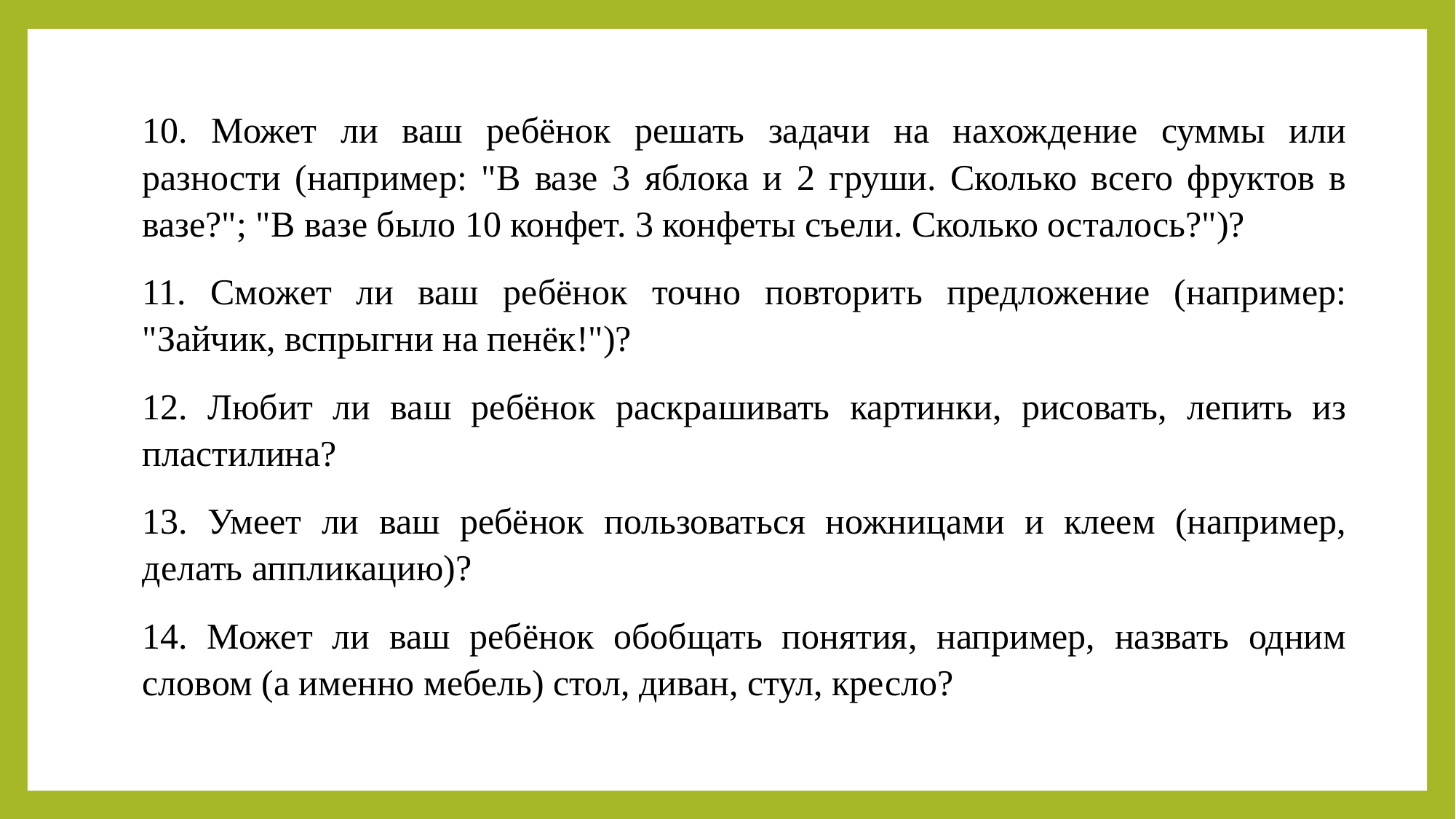

10. Может ли ваш ребёнок решать задачи на нахождение суммы или разности (например: "В вазе 3 яблока и 2 груши. Сколько всего фруктов в вазе?"; "В вазе было 10 конфет. 3 конфеты съели. Сколько осталось?")?
11. Сможет ли ваш ребёнок точно повторить предложение (например: "Зайчик, вспрыгни на пенёк!")?
12. Любит ли ваш ребёнок раскрашивать картинки, рисовать, лепить из пластилина?
13. Умеет ли ваш ребёнок пользоваться ножницами и клеем (например, делать аппликацию)?
14. Может ли ваш ребёнок обобщать понятия, например, назвать одним словом (а именно мебель) стол, диван, стул, кресло?